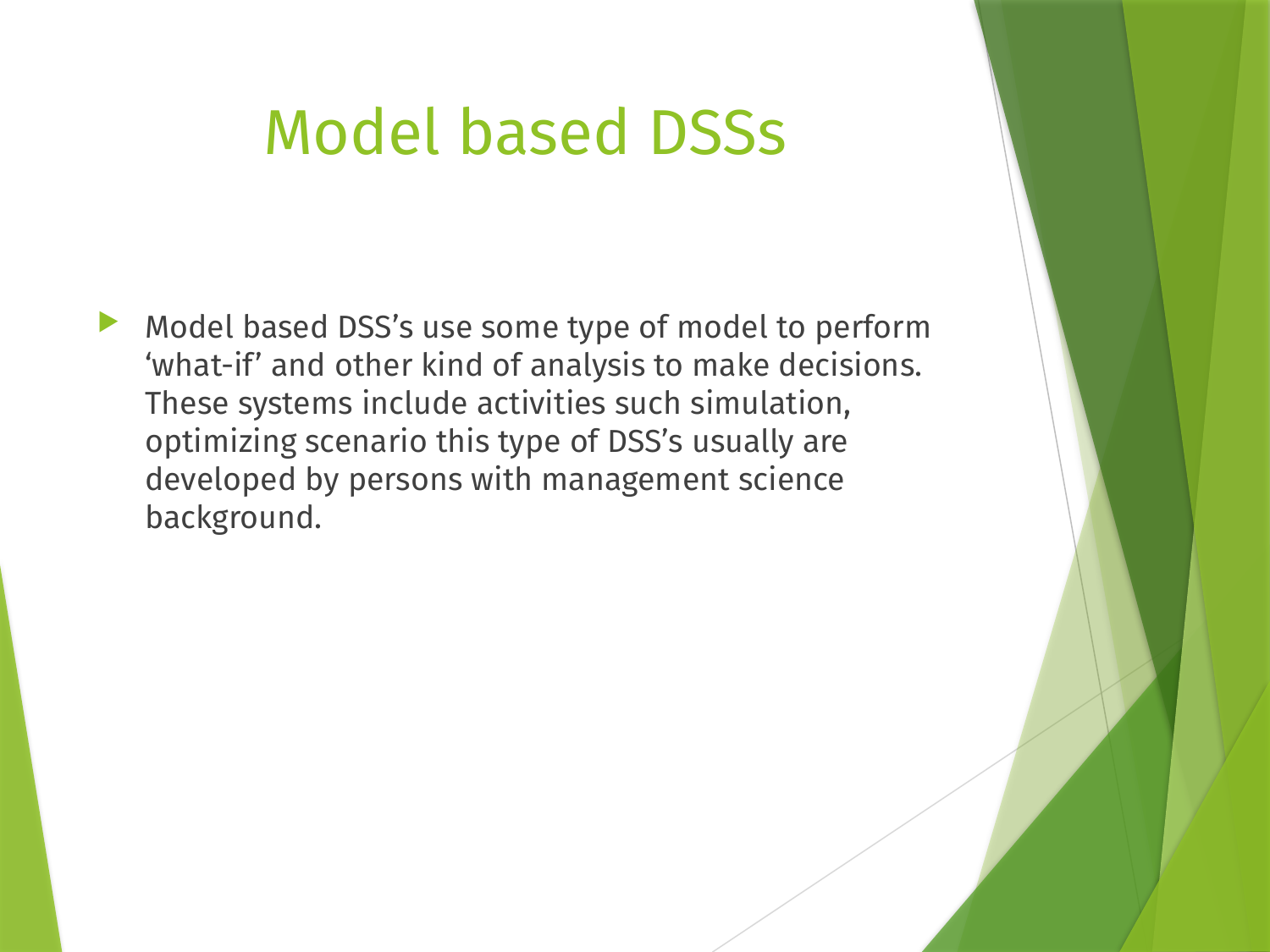

# Model based DSSs
Model based DSS’s use some type of model to perform ‘what-if’ and other kind of analysis to make decisions. These systems include activities such simulation, optimizing scenario this type of DSS’s usually are developed by persons with management science background.